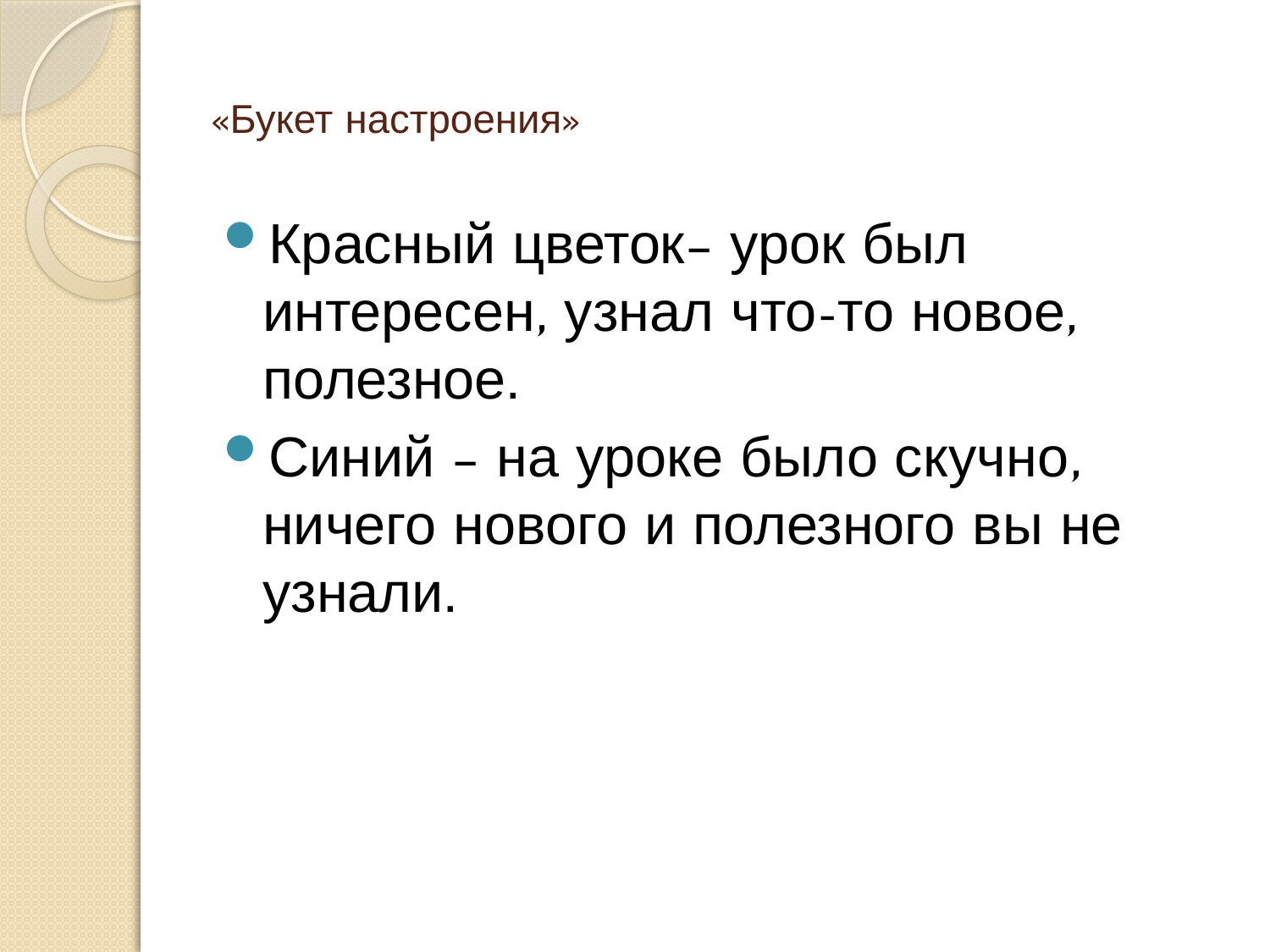

# «Букет настроения»
Красный цветок– урок был интересен, узнал что-то новое, полезное.
Синий – на уроке было скучно, ничего нового и полезного вы не узнали.